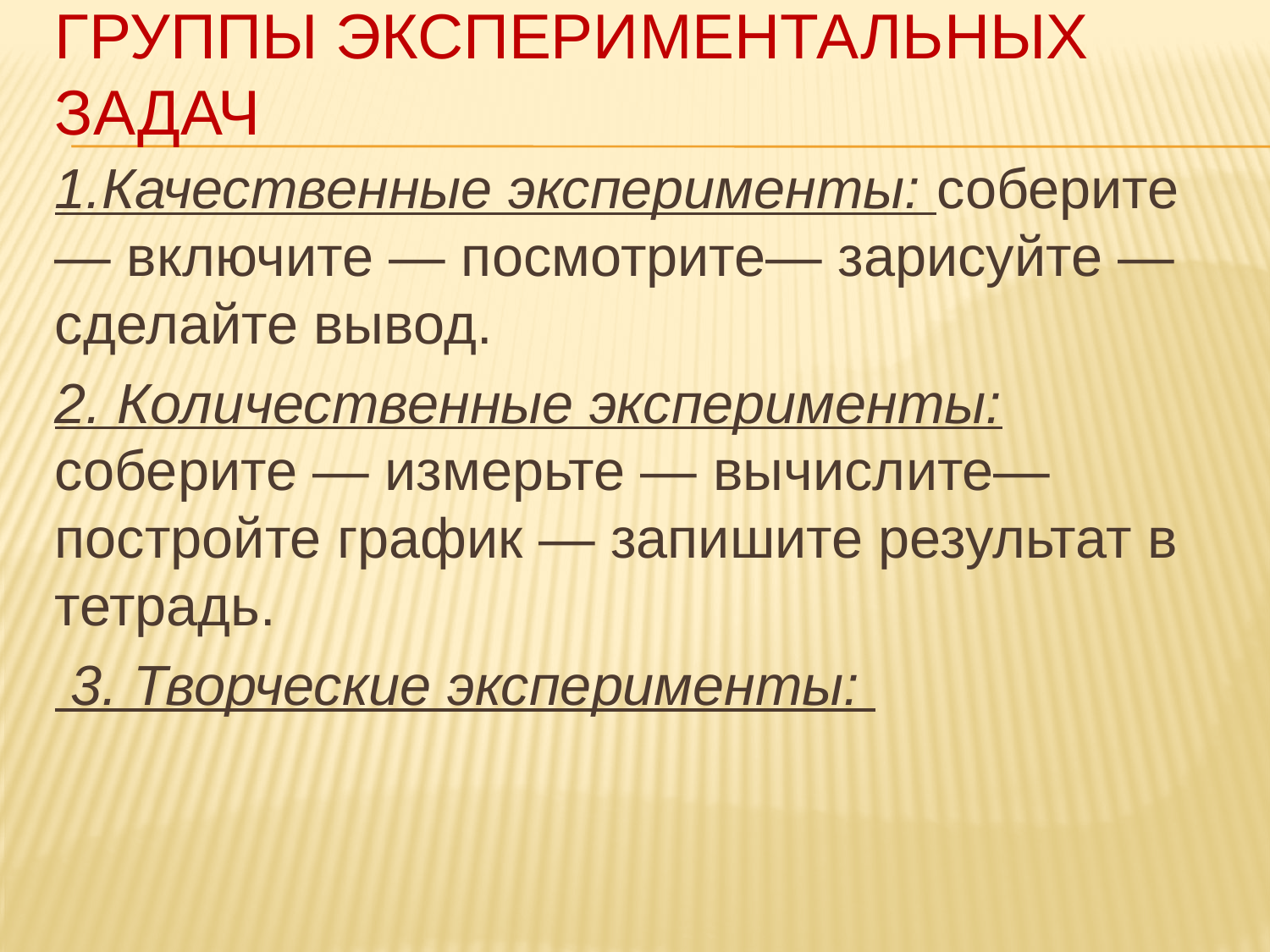

# группы экспериментальных задач
1.Качественные эксперименты: соберите — включите — посмотрите— зарисуйте — сделайте вывод.
2. Количественные эксперименты: соберите — измерьте — вычислите— постройте график — запишите результат в тетрадь.
 3. Творческие эксперименты: